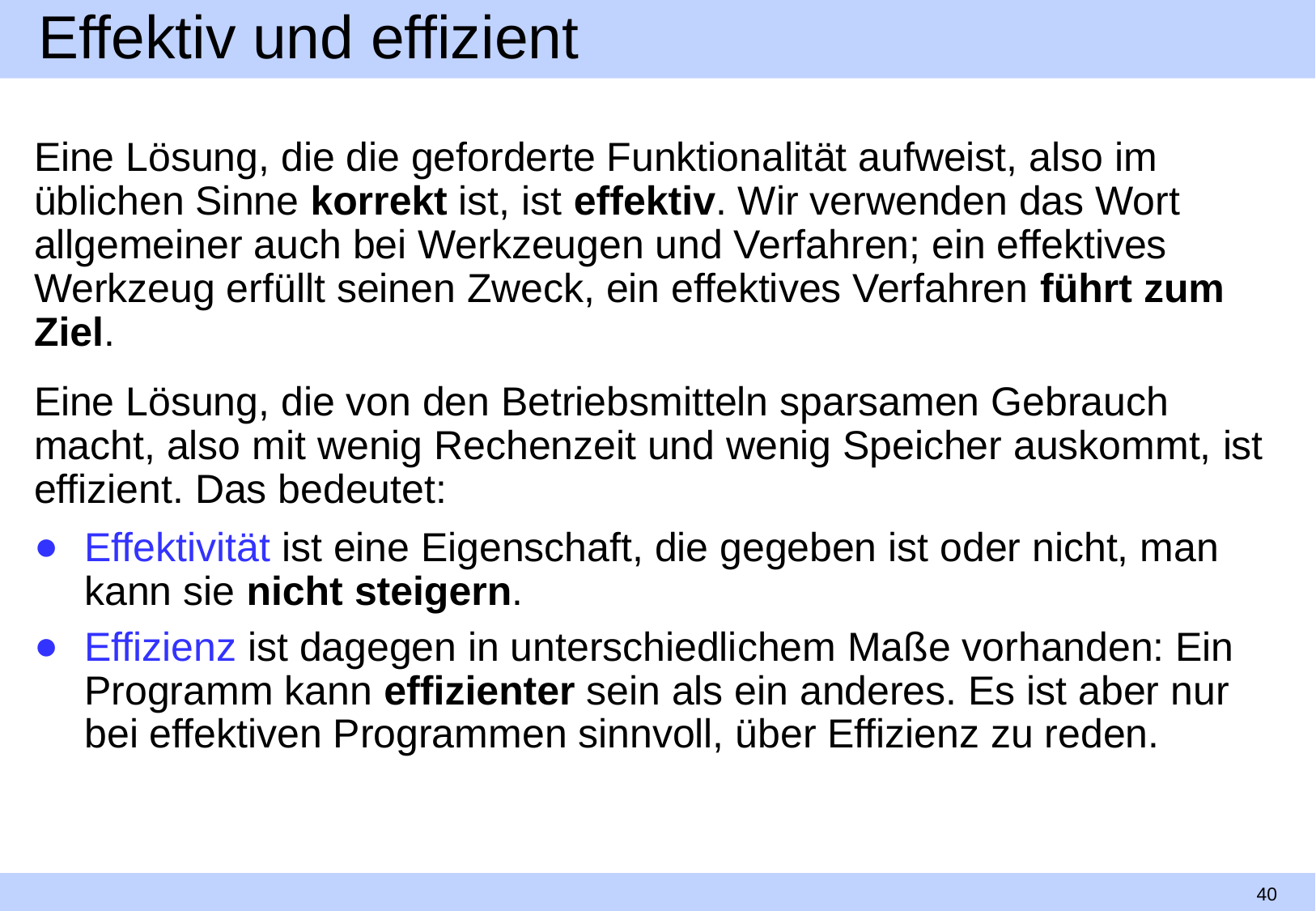

# Effektiv und effizient
Eine Lösung, die die geforderte Funktionalität aufweist, also im üblichen Sinne korrekt ist, ist effektiv. Wir verwenden das Wort allgemeiner auch bei Werkzeugen und Verfahren; ein effektives Werkzeug erfüllt seinen Zweck, ein effektives Verfahren führt zum Ziel.
Eine Lösung, die von den Betriebsmitteln sparsamen Gebrauch macht, also mit wenig Rechenzeit und wenig Speicher auskommt, ist effizient. Das bedeutet:
Effektivität ist eine Eigenschaft, die gegeben ist oder nicht, man kann sie nicht steigern.
Effizienz ist dagegen in unterschiedlichem Maße vorhanden: Ein Programm kann effizienter sein als ein anderes. Es ist aber nur bei effektiven Programmen sinnvoll, über Effizienz zu reden.

40